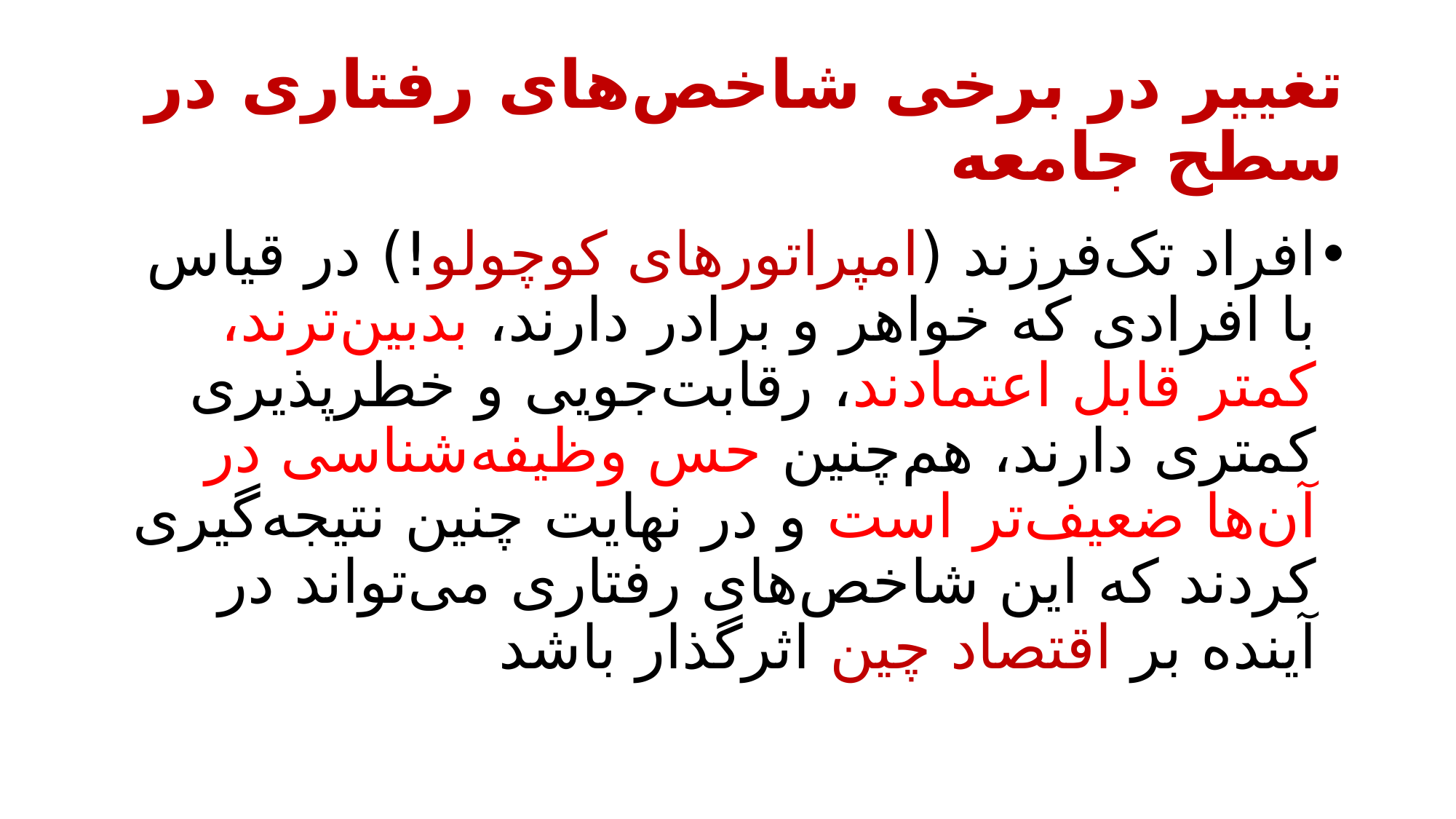

# تغییر در برخی شاخص‌های رفتاری در سطح جامعه
افراد تک‌فرزند (امپراتورهای کوچولو!) در قیاس با افرادی که خواهر و برادر دارند، بدبین‌ترند، کمتر قابل اعتمادند، رقابت‌جویی و خطرپذیری کمتری دارند، هم‌چنین حس وظیفه‌شناسی در آن‌ها ضعیف‌تر است و در نهایت چنین نتیجه‌گیری کردند که این شاخص‌های رفتاری می‌تواند در آینده بر اقتصاد چین اثرگذار باشد